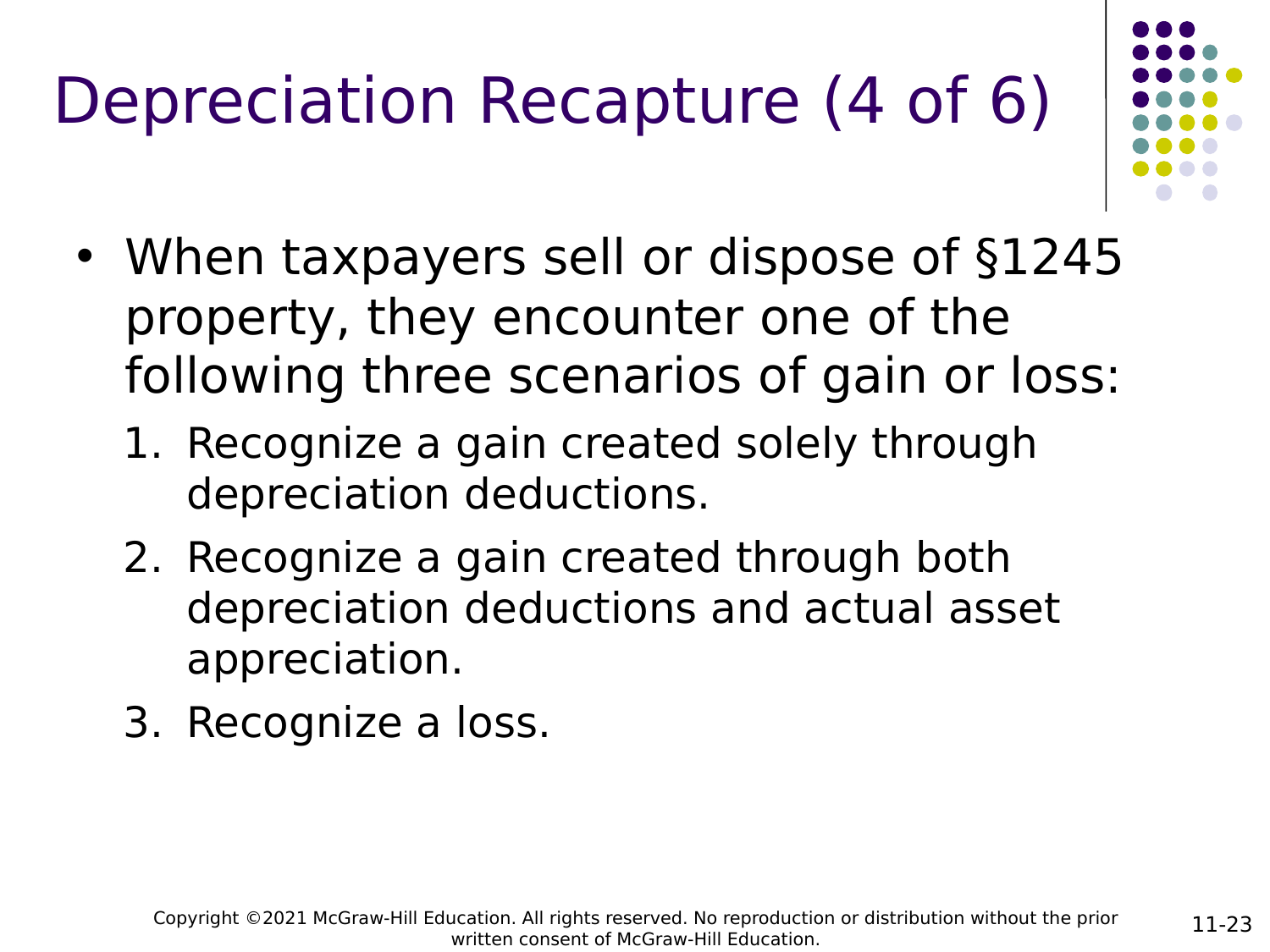

# Depreciation Recapture (4 of 6)
When taxpayers sell or dispose of §1245 property, they encounter one of the following three scenarios of gain or loss:
Recognize a gain created solely through depreciation deductions.
Recognize a gain created through both depreciation deductions and actual asset appreciation.
Recognize a loss.
11-23